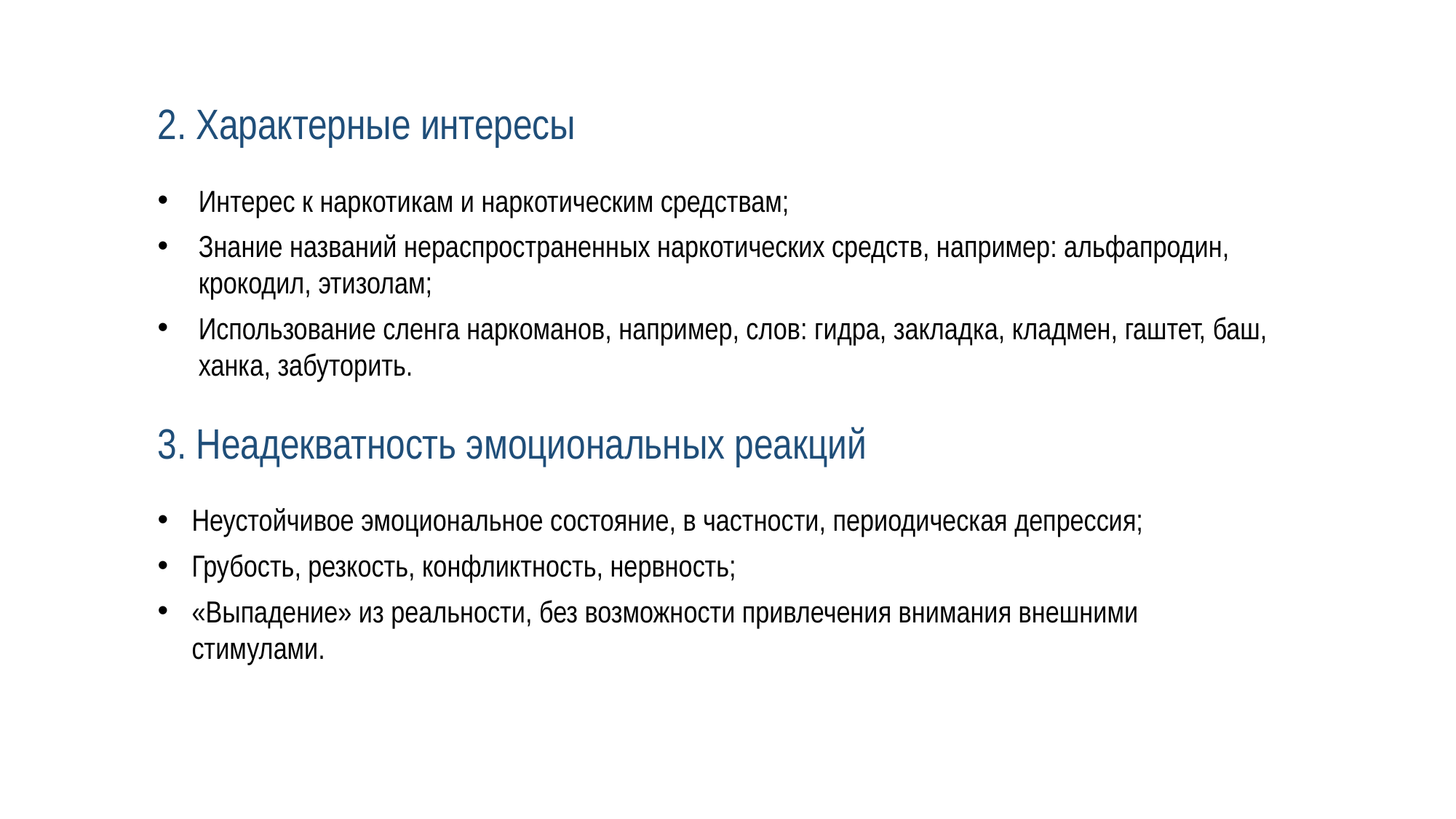

2. Характерные интересы
Интерес к наркотикам и наркотическим средствам;
Знание названий нераспространенных наркотических средств, например: альфапродин, крокодил, этизолам;
Использование сленга наркоманов, например, слов: гидра, закладка, кладмен, гаштет, баш, ханка, забуторить.
3. Неадекватность эмоциональных реакций
Неустойчивое эмоциональное состояние, в частности, периодическая депрессия;
Грубость, резкость, конфликтность, нервность;
«Выпадение» из реальности, без возможности привлечения внимания внешними стимулами.